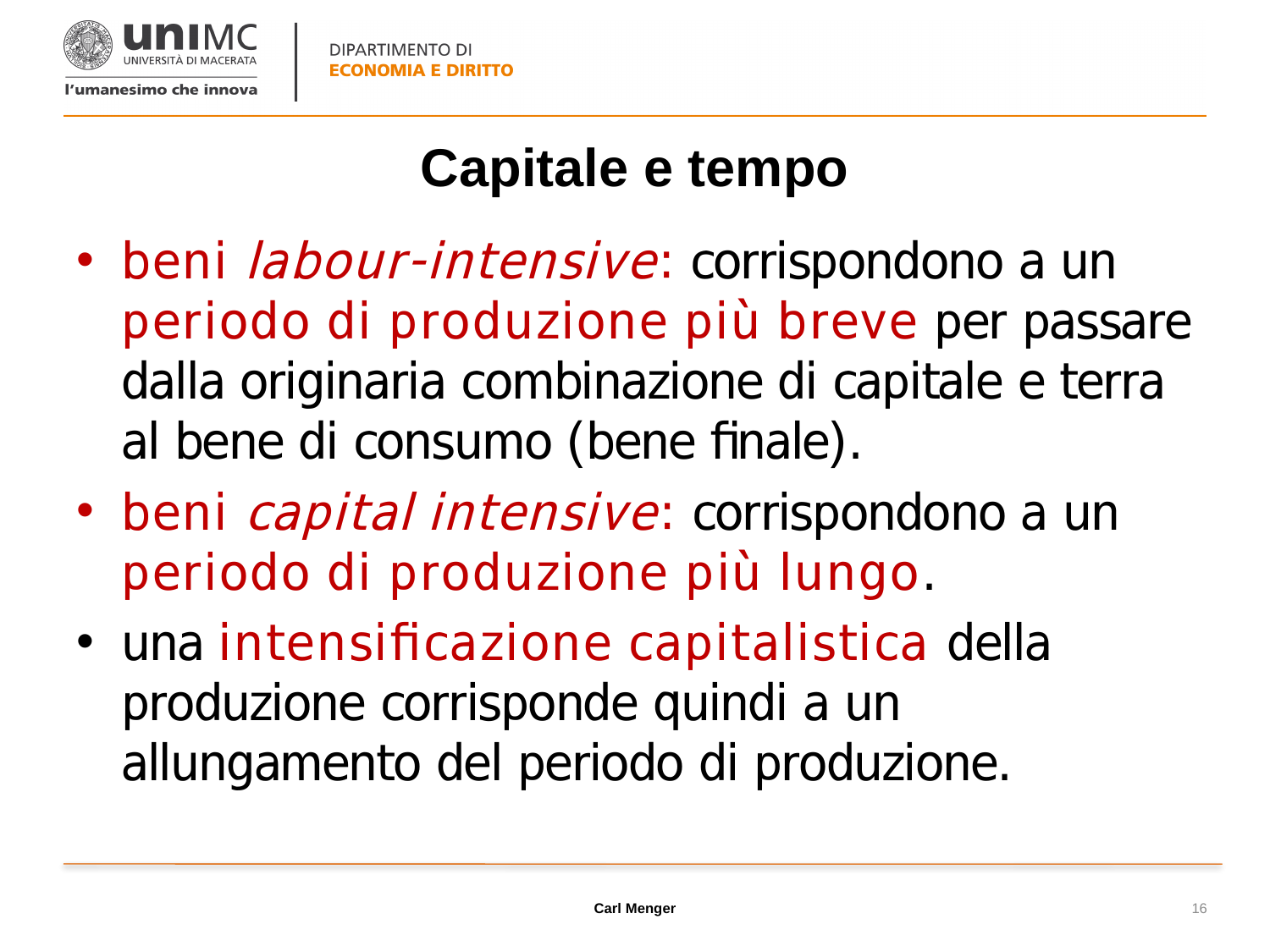

# Capitale e tempo
beni labour-intensive: corrispondono a un periodo di produzione più breve per passare dalla originaria combinazione di capitale e terra al bene di consumo (bene finale).
beni capital intensive: corrispondono a un periodo di produzione più lungo.
una intensificazione capitalistica della produzione corrisponde quindi a un allungamento del periodo di produzione.

Carl Menger
16